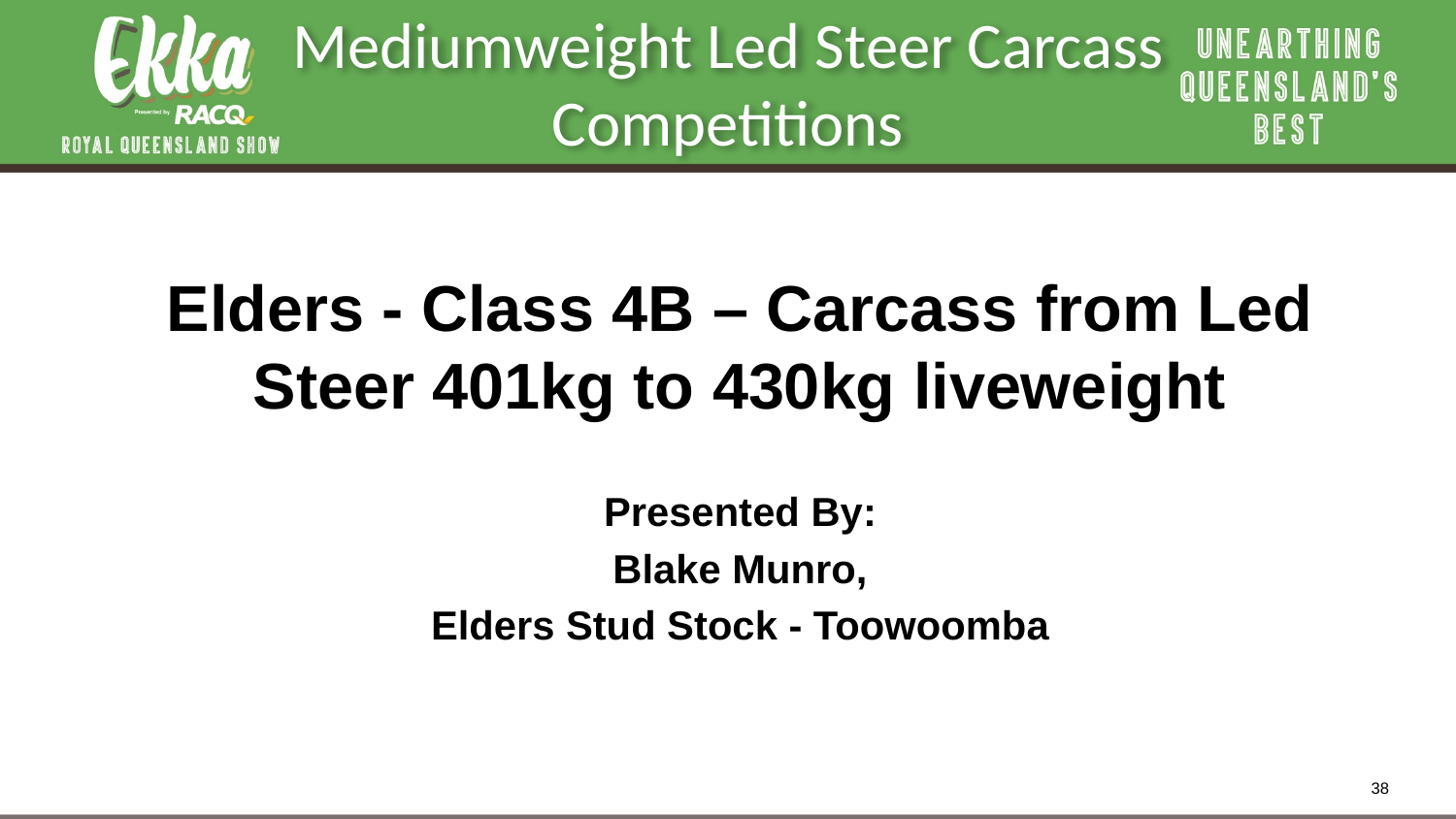

Mediumweight Led Steer Carcass Competitions

Elders - Class 4B – Carcass from Led Steer 401kg to 430kg liveweight

Presented By:
Blake Munro,
Elders Stud Stock - Toowoomba
38